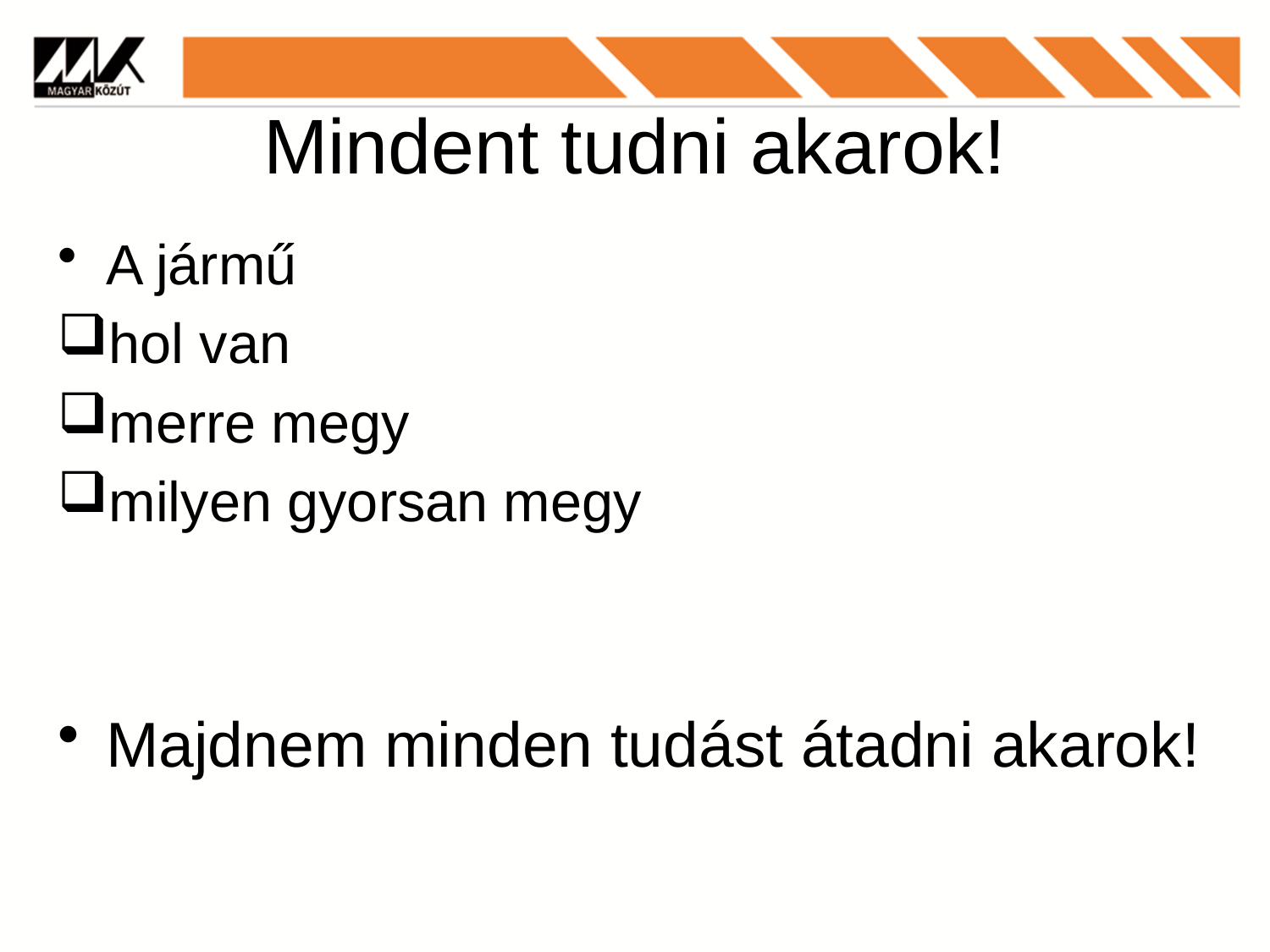

# Mindent tudni akarok!
A jármű
hol van
merre megy
milyen gyorsan megy

Majdnem minden tudást átadni akarok!